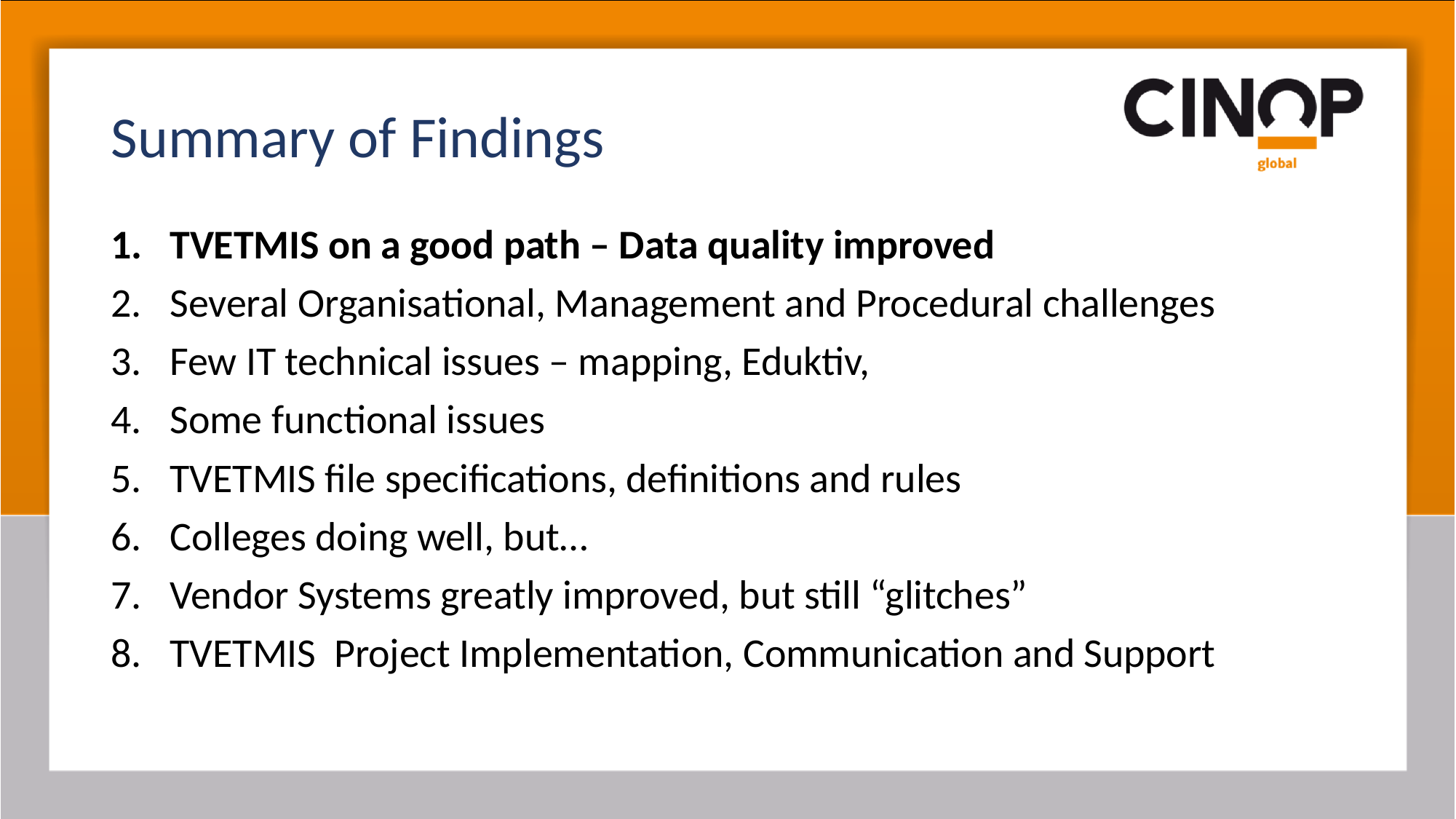

# Summary of Findings
TVETMIS on a good path – Data quality improved
Several Organisational, Management and Procedural challenges
Few IT technical issues – mapping, Eduktiv,
Some functional issues
TVETMIS file specifications, definitions and rules
Colleges doing well, but…
Vendor Systems greatly improved, but still “glitches”
TVETMIS  Project Implementation, Communication and Support